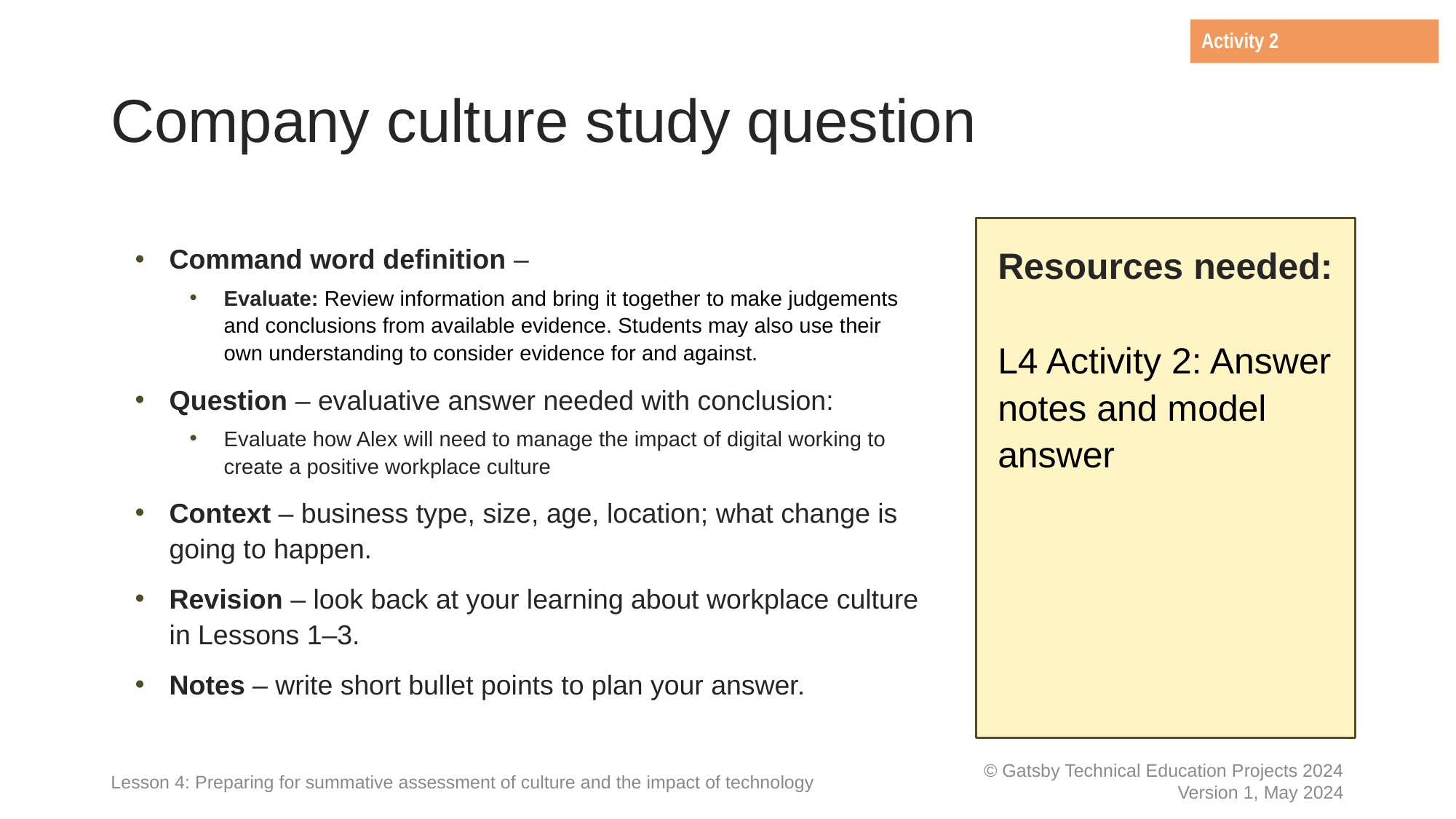

Activity 2
# Company culture study question
Command word definition –
Evaluate: Review information and bring it together to make judgements and conclusions from available evidence. Students may also use their own understanding to consider evidence for and against.
Question – evaluative answer needed with conclusion:
Evaluate how Alex will need to manage the impact of digital working to create a positive workplace culture
Context – business type, size, age, location; what change is going to happen.
Revision – look back at your learning about workplace culture in Lessons 1–3.
Notes – write short bullet points to plan your answer.
Resources needed:
L4 Activity 2: Answer notes and model answer
Lesson 4: Preparing for summative assessment of culture and the impact of technology